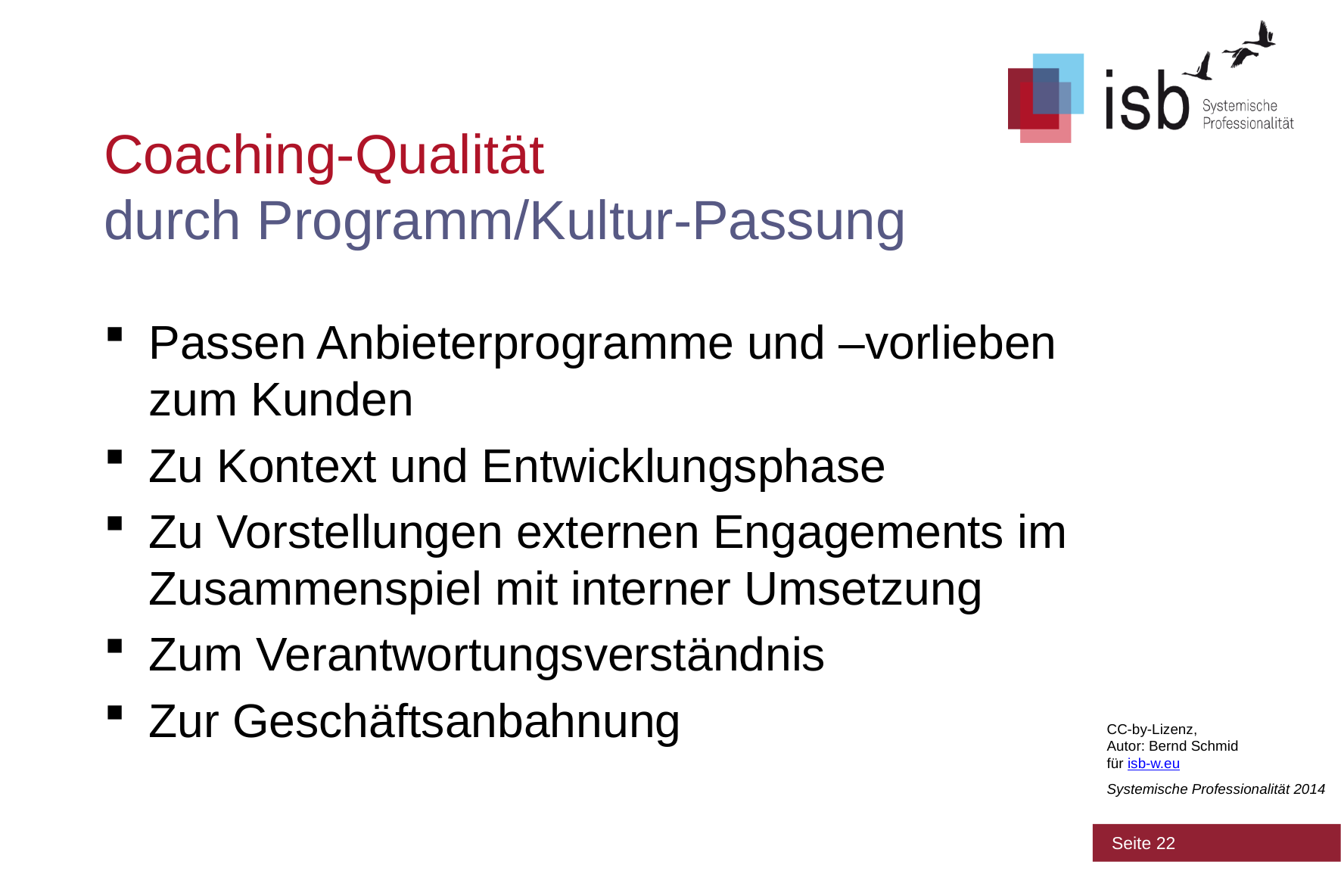

# Coaching-Qualität durch Programm/Kultur-Passung
Passen Anbieterprogramme und –vorlieben zum Kunden
Zu Kontext und Entwicklungsphase
Zu Vorstellungen externen Engagements im Zusammenspiel mit interner Umsetzung
Zum Verantwortungsverständnis
Zur Geschäftsanbahnung
 Seite 22